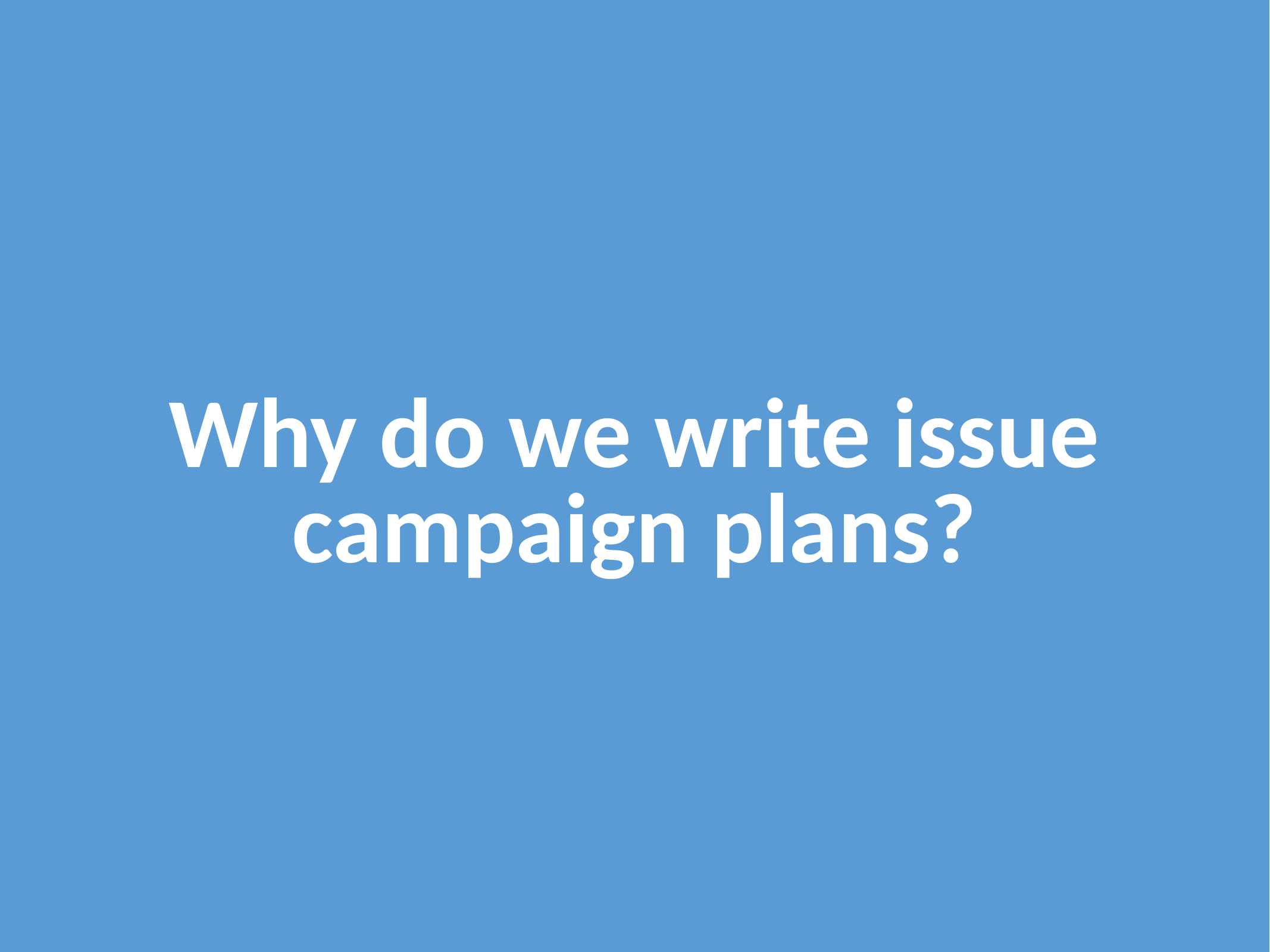

Why do we write issue campaign plans?